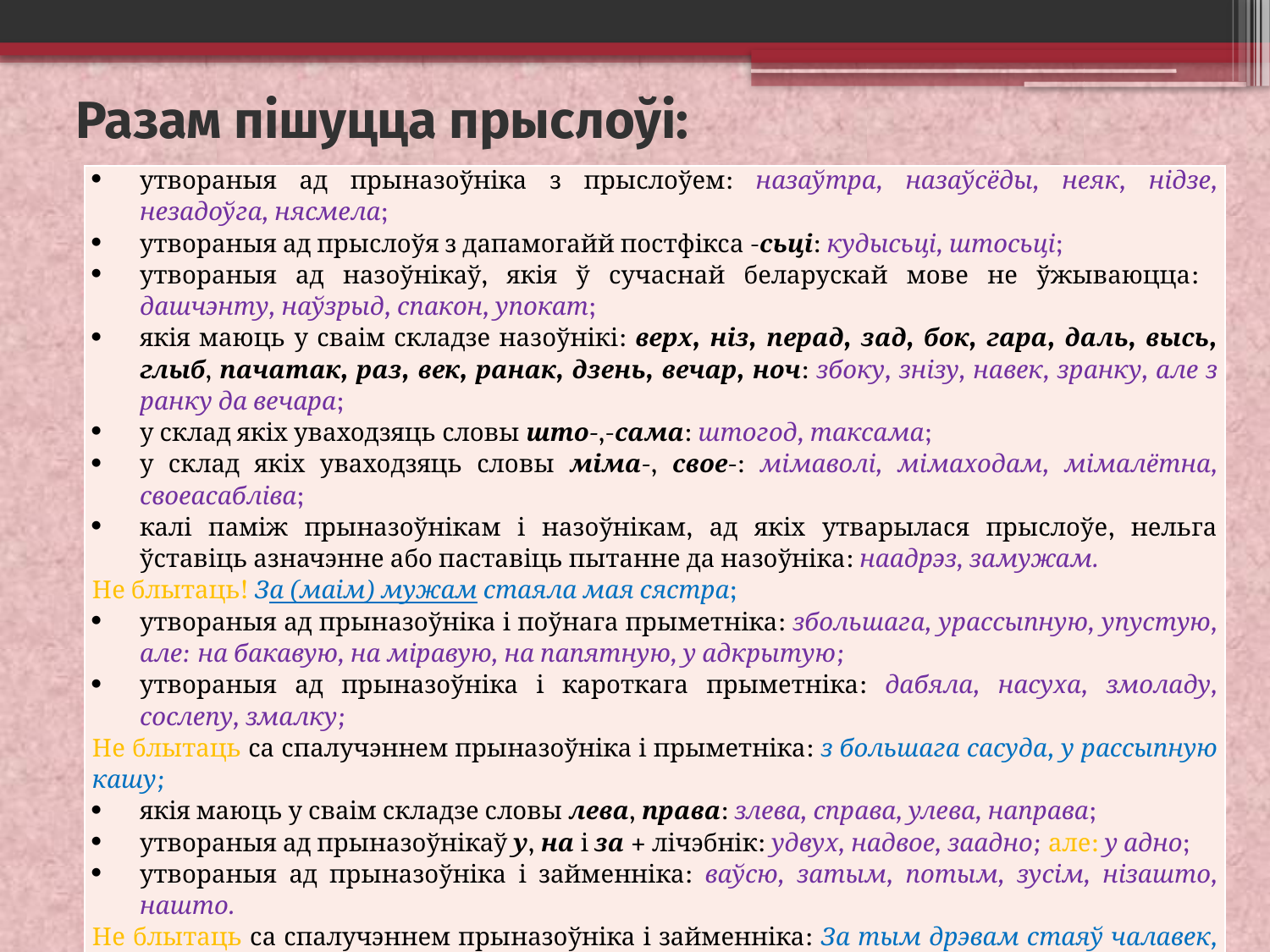

# Разам пішуцца прыслоўі:
| утвораныя ад прыназоўніка з прыслоўем: назаўтра, назаўсёды, неяк, нідзе, незадоўга, нясмела; утвораныя ад прыслоўя з дапамогайй постфікса -сьці: кудысьці, штосьці; утвораныя ад назоўнікаў, якія ў сучаснай беларускай мове не ўжываюцца: дашчэнту, наўзрыд, спакон, упокат; якія маюць у сваім складзе назоўнікі: верх, ніз, перад, зад, бок, гара, даль, высь, глыб, пачатак, раз, век, ранак, дзень, вечар, ноч: збоку, знізу, навек, зранку, але з ранку да вечара; у склад якіх уваходзяць словы што-,-сама: штогод, таксама; у склад якіх уваходзяць словы міма-, свое-: мімаволі, мімаходам, мімалётна, своеасабліва; калі паміж прыназоўнікам і назоўнікам, ад якіх утварылася прыслоўе, нельга ўставіць азначэнне або паставіць пытанне да назоўніка: наадрэз, замужам. Не блытаць! За (маім) мужам стаяла мая сястра; утвораныя ад прыназоўніка і поўнага прыметніка: збольшага, урассыпную, упустую, але: на бакавую, на міравую, на папятную, у адкрытую; утвораныя ад прыназоўніка і кароткага прыметніка: дабяла, насуха, змоладу, сослепу, змалку; Не блытаць са спалучэннем прыназоўніка і прыметніка: з большага сасуда, у рассыпную кашу; якія маюць у сваім складзе словы лева, права: злева, справа, улева, направа; утвораныя ад прыназоўнікаў у, на і за + лічэбнік: удвух, надвое, заадно; але: у адно; утвораныя ад прыназоўніка і займенніка: ваўсю, затым, потым, зусім, нізашто, нашто. Не блытаць са спалучэннем прыназоўніка і займенніка: За тым дрэвам стаяў чалавек, на што пакласці сумку? |
| --- |